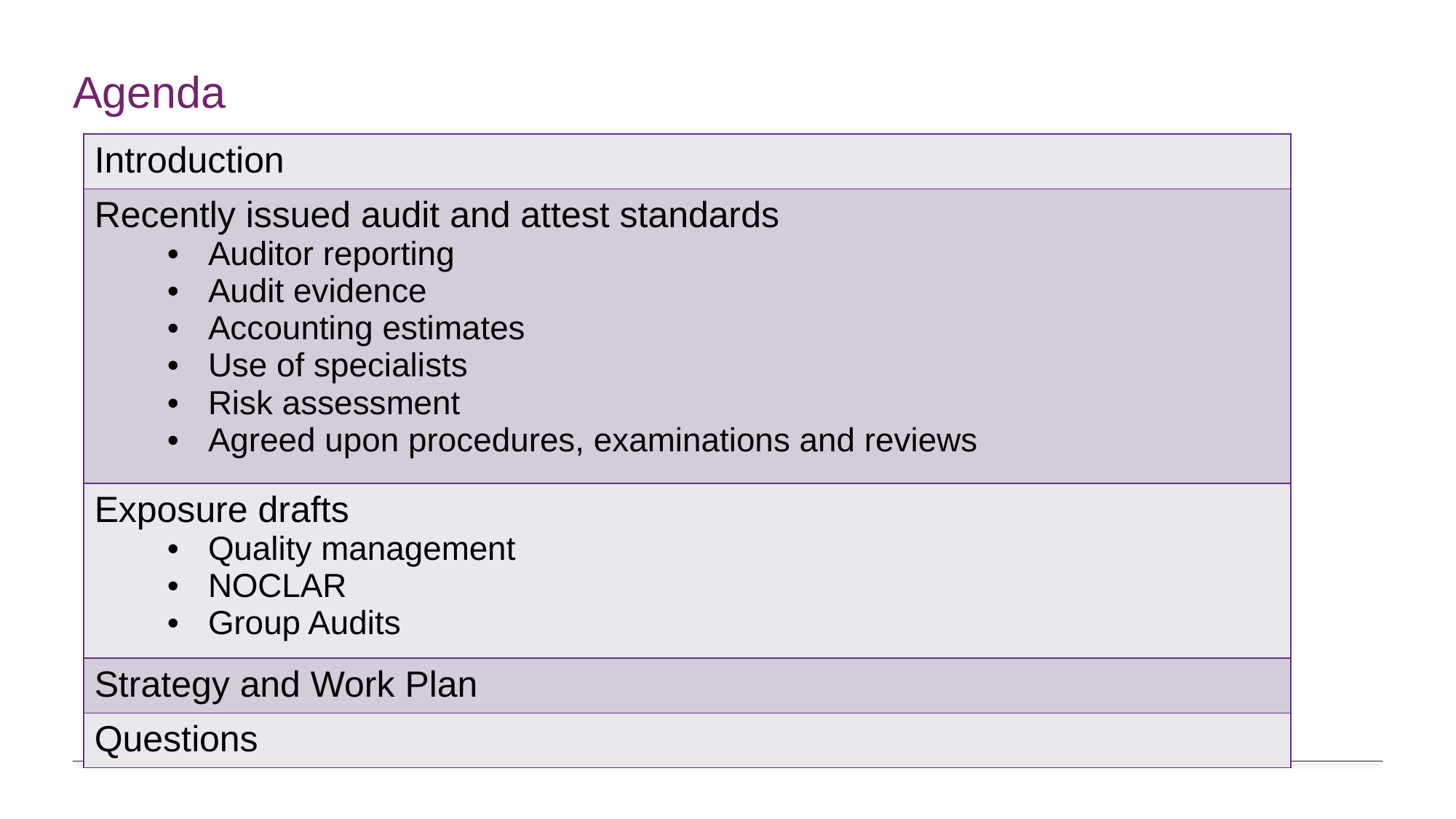

# Agenda
| Introduction |
| --- |
| Recently issued audit and attest standards Auditor reporting Audit evidence Accounting estimates Use of specialists Risk assessment Agreed upon procedures, examinations and reviews |
| Exposure drafts Quality management NOCLAR Group Audits |
| Strategy and Work Plan |
| Questions |
Step 1
Supporting copy goes here, Arial Regular
Supporting copy goes here, Arial Regular
Supporting copy goes here, Arial Regular
Supporting copy goes here, Arial Regular
Step 3